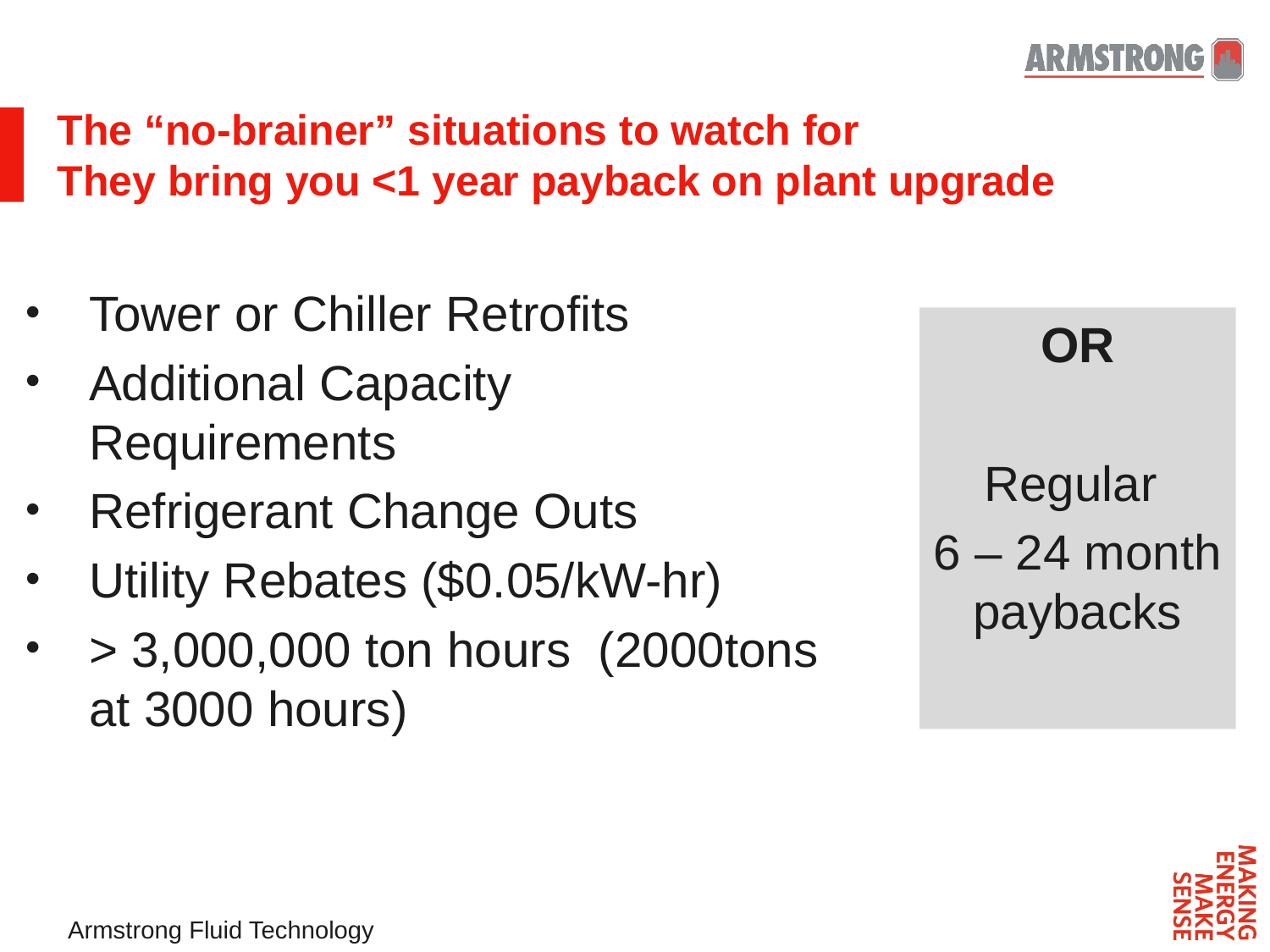

The “no-brainer” situations to watch for
They bring you <1 year payback on plant upgrade
Tower or Chiller Retrofits
Additional Capacity Requirements
Refrigerant Change Outs
Utility Rebates ($0.05/kW-hr)
> 3,000,000 ton hours  (2000tons at 3000 hours)
OR

Regular
6 – 24 month paybacks